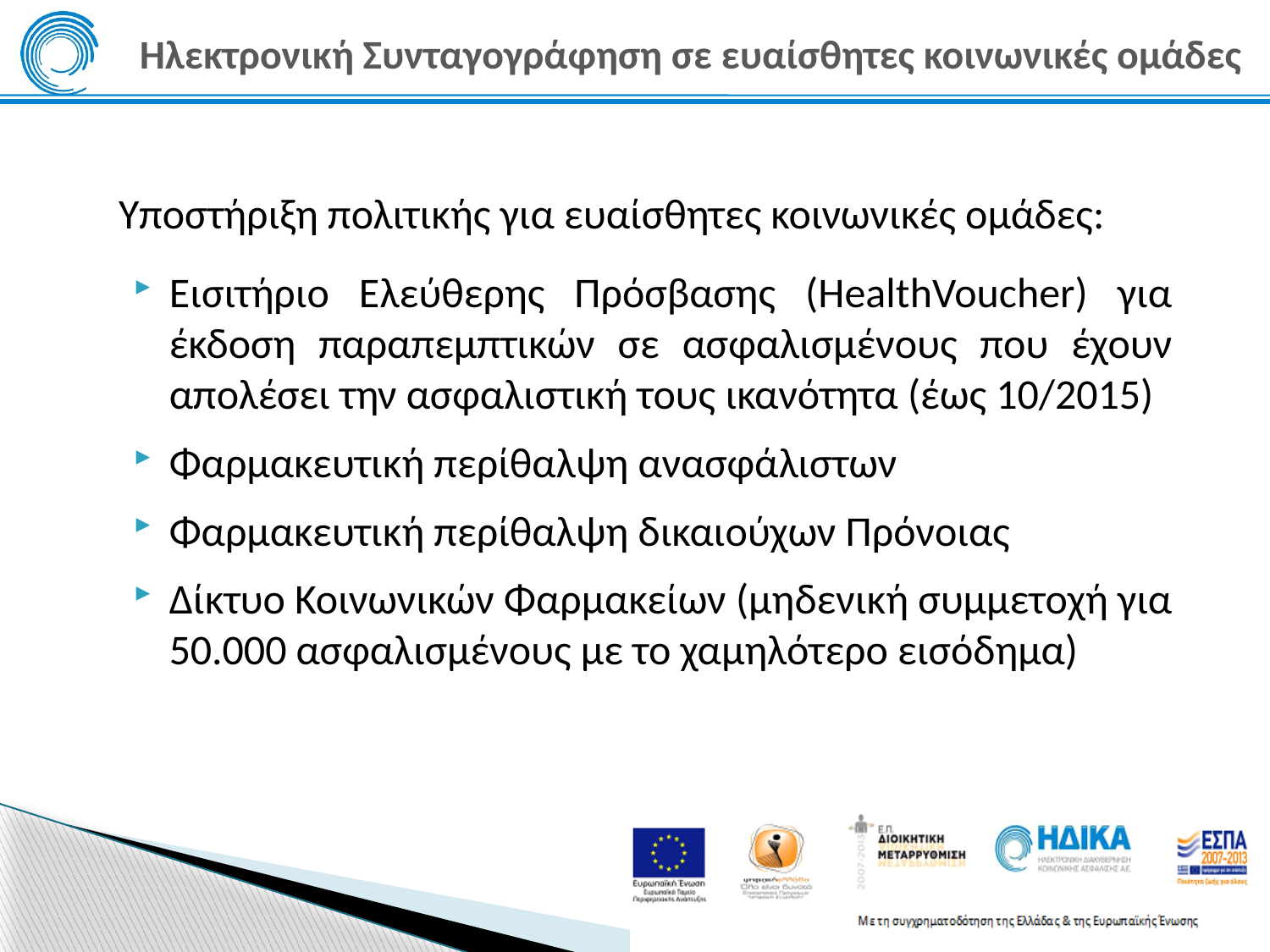

# Ηλεκτρονική Συνταγογράφηση σε ευαίσθητες κοινωνικές ομάδες

Υποστήριξη πολιτικής για ευαίσθητες κοινωνικές ομάδες:
Εισιτήριο Ελεύθερης Πρόσβασης (HealthVoucher) για έκδοση παραπεμπτικών σε ασφαλισμένους που έχουν απολέσει την ασφαλιστική τους ικανότητα (έως 10/2015)
Φαρμακευτική περίθαλψη ανασφάλιστων
Φαρμακευτική περίθαλψη δικαιούχων Πρόνοιας
Δίκτυο Κοινωνικών Φαρμακείων (μηδενική συμμετοχή για 50.000 ασφαλισμένους με το χαμηλότερο εισόδημα)